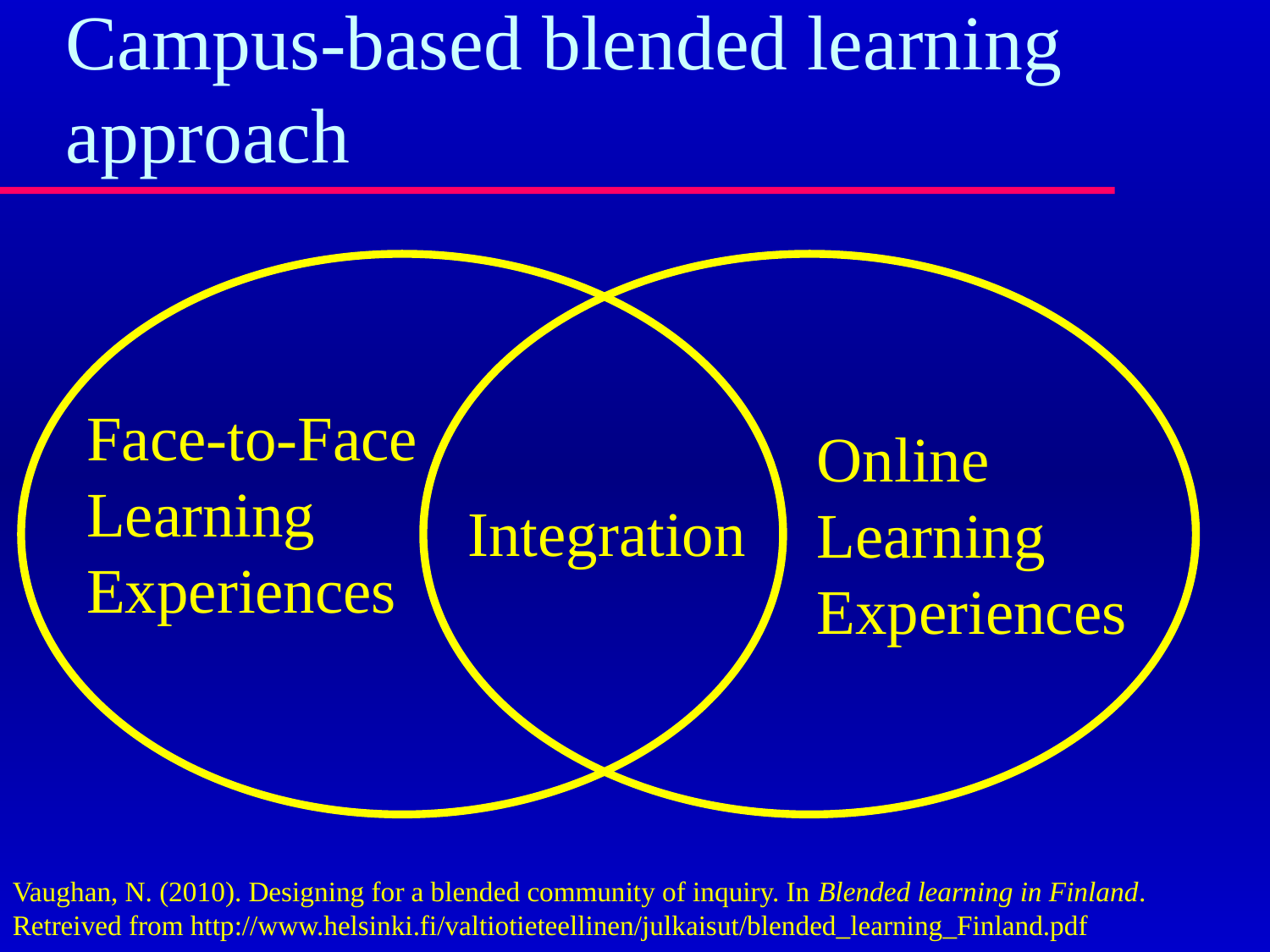

# Campus-based blended learning approach

Face-to-Face Learning Experiences
Online
Learning Experiences
Integration
Vaughan, N. (2010). Designing for a blended community of inquiry. In Blended learning in Finland.  Retreived from http://www.helsinki.fi/valtiotieteellinen/julkaisut/blended_learning_Finland.pdf